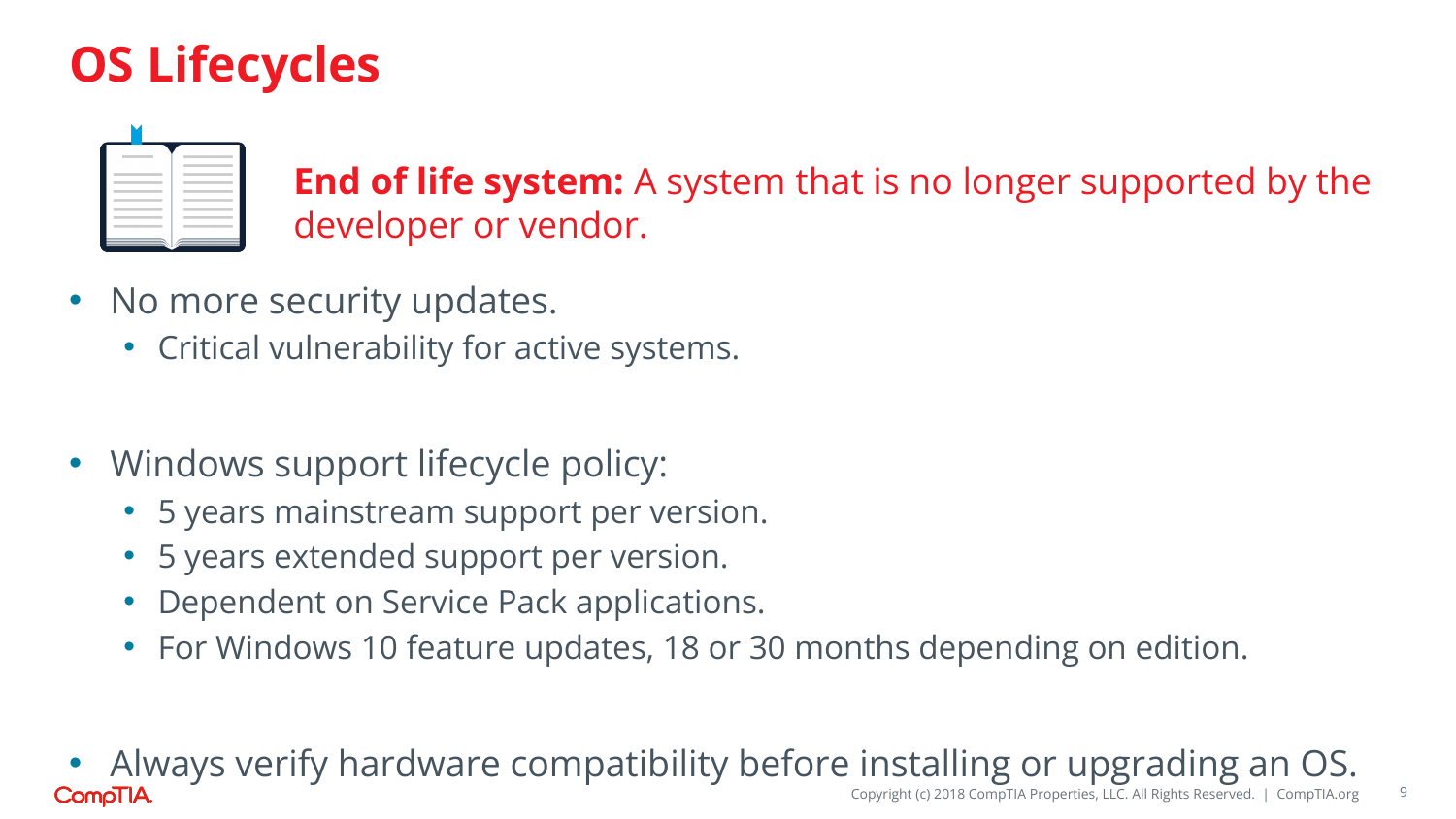

# OS Lifecycles
End of life system: A system that is no longer supported by the developer or vendor.
No more security updates.
Critical vulnerability for active systems.

Windows support lifecycle policy:
5 years mainstream support per version.
5 years extended support per version.
Dependent on Service Pack applications.
For Windows 10 feature updates, 18 or 30 months depending on edition.

Always verify hardware compatibility before installing or upgrading an OS.

9